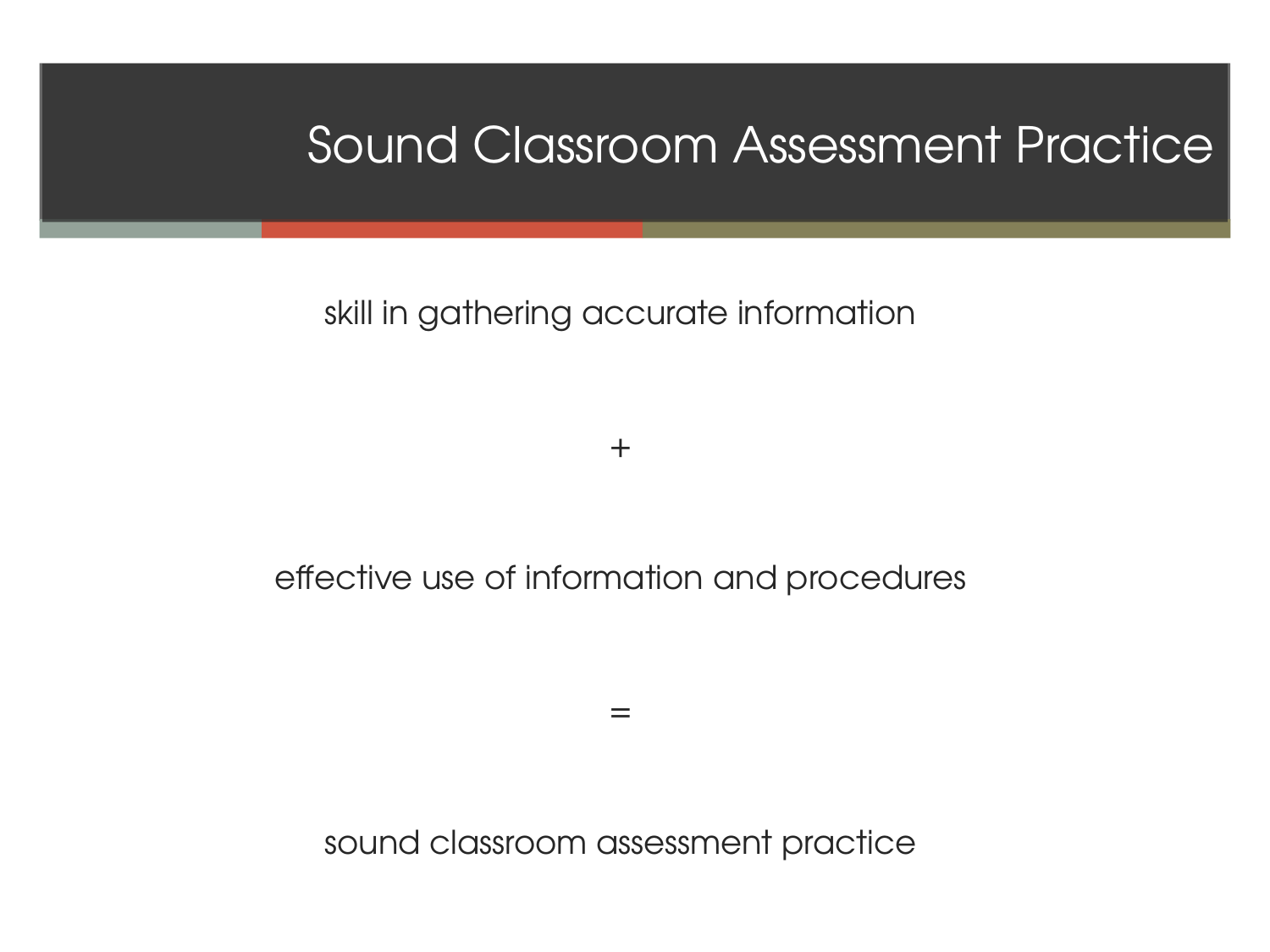

# Sound Classroom Assessment Practice
skill in gathering accurate information

 +

effective use of information and procedures

 =

sound classroom assessment practice